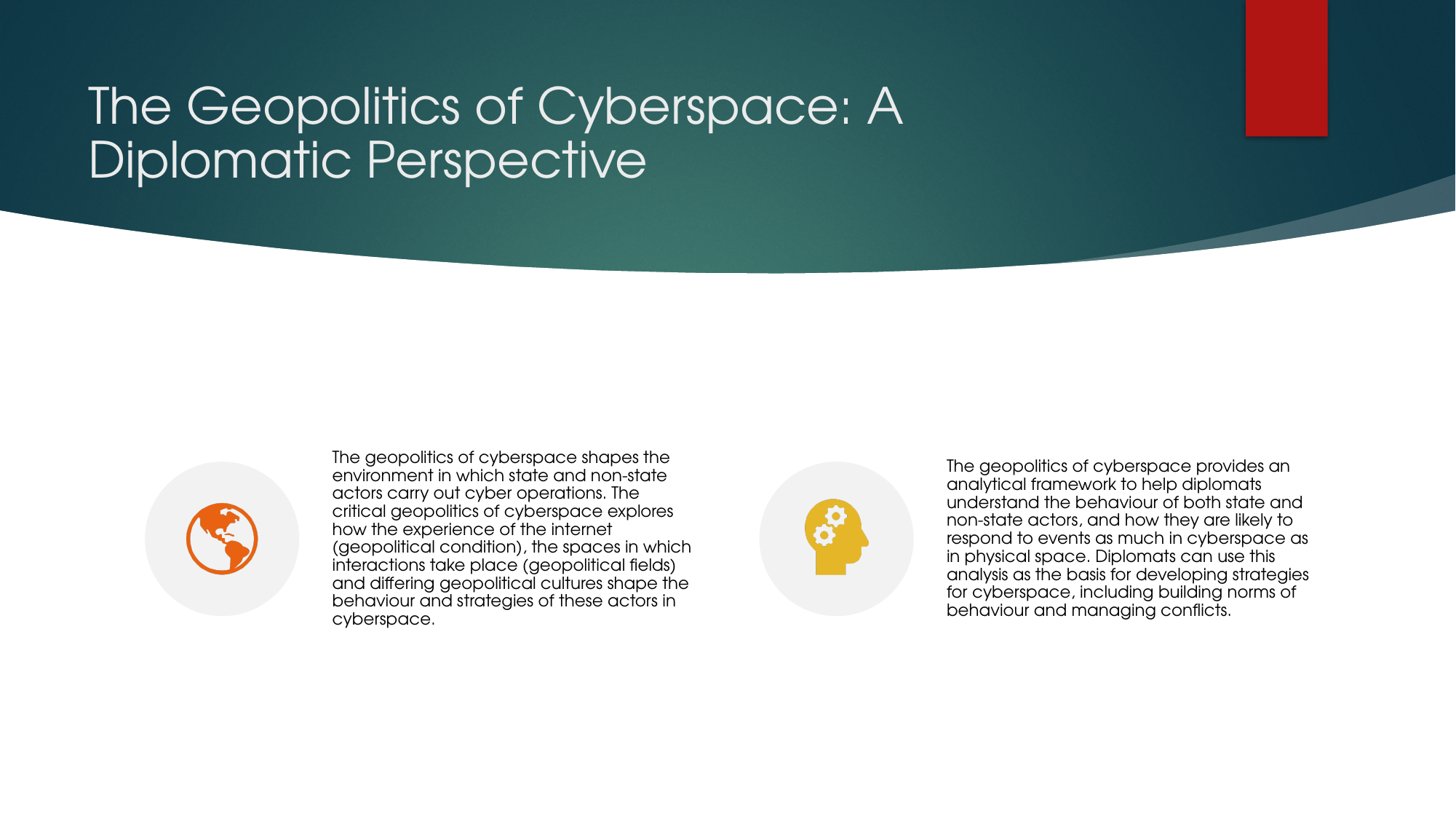

# The Geopolitics of Cyberspace: A Diplomatic Perspective

The geopolitics of cyberspace shapes the environment in which state and non-state actors carry out cyber operations. The critical geopolitics of cyberspace explores how the experience of the internet (geopolitical condition), the spaces in which interactions take place (geopolitical fields) and differing geopolitical cultures shape the behaviour and strategies of these actors in cyberspace.
The geopolitics of cyberspace provides an analytical framework to help diplomats understand the behaviour of both state and non-state actors, and how they are likely to respond to events as much in cyberspace as in physical space. Diplomats can use this analysis as the basis for developing strategies for cyberspace, including building norms of behaviour and managing conflicts.